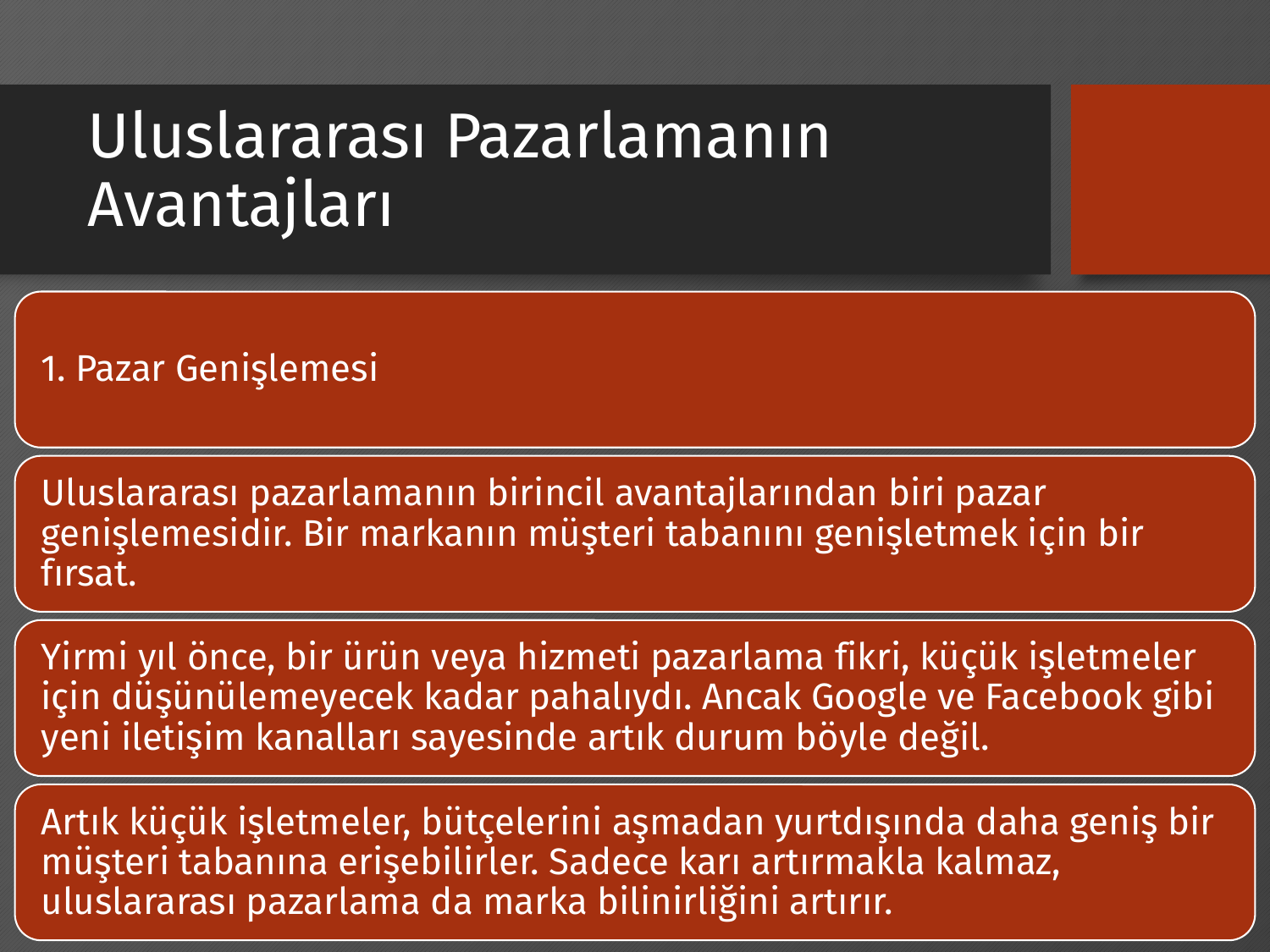

# Uluslararası Pazarlamanın Avantajları
1. Pazar Genişlemesi
Uluslararası pazarlamanın birincil avantajlarından biri pazar genişlemesidir. Bir markanın müşteri tabanını genişletmek için bir fırsat.
Yirmi yıl önce, bir ürün veya hizmeti pazarlama fikri, küçük işletmeler için düşünülemeyecek kadar pahalıydı. Ancak Google ve Facebook gibi yeni iletişim kanalları sayesinde artık durum böyle değil.
Artık küçük işletmeler, bütçelerini aşmadan yurtdışında daha geniş bir müşteri tabanına erişebilirler. Sadece karı artırmakla kalmaz, uluslararası pazarlama da marka bilinirliğini artırır.